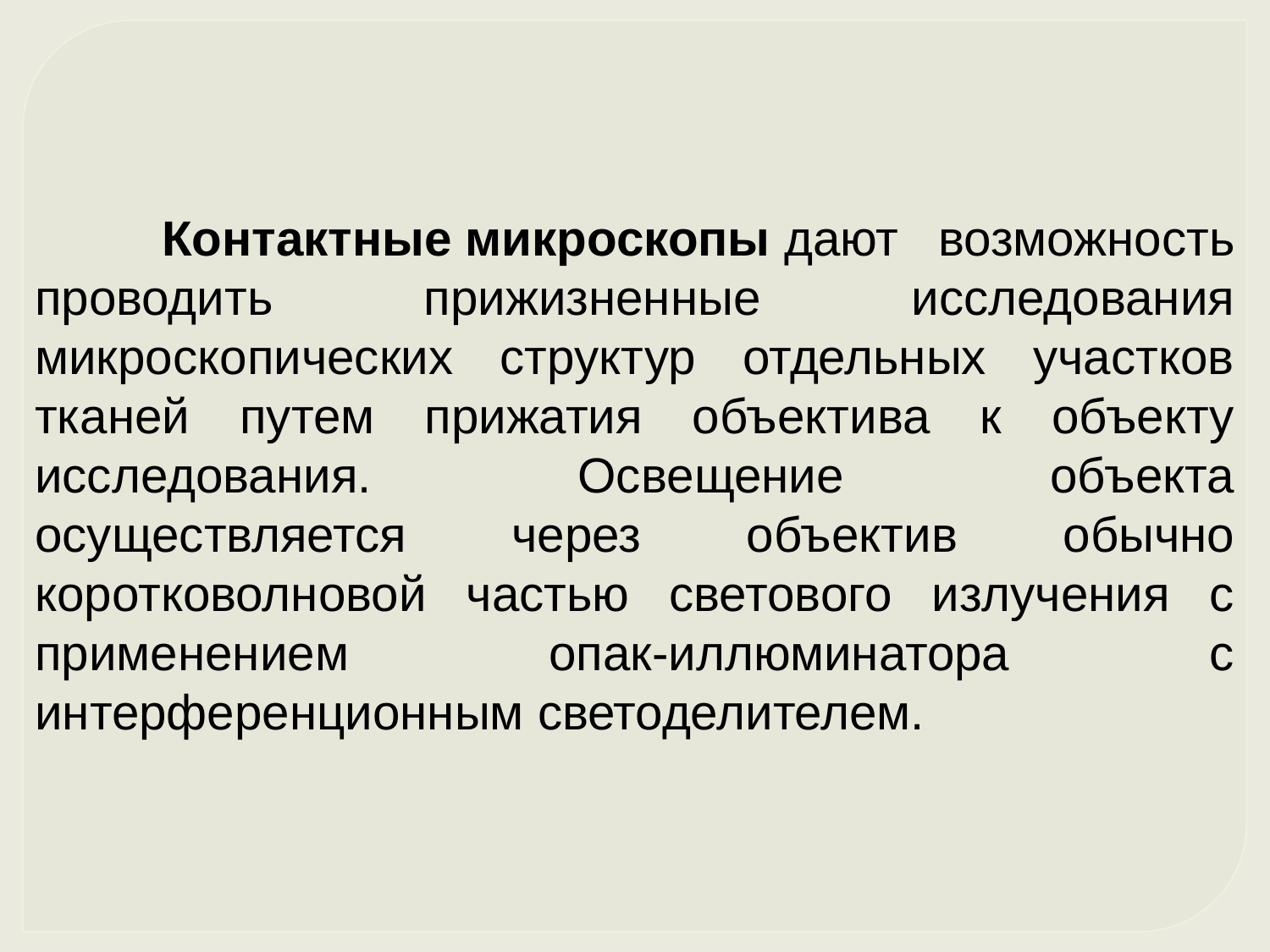

Контактные микроскопы дают возможность проводить прижизненные исследования микроскопических структур отдельных участков тканей путем прижатия объектива к объекту исследования. Освещение объекта осуществляется через объектив обычно коротковолновой частью светового излучения с применением опак-иллюминатора с интерференционным светоделителем.